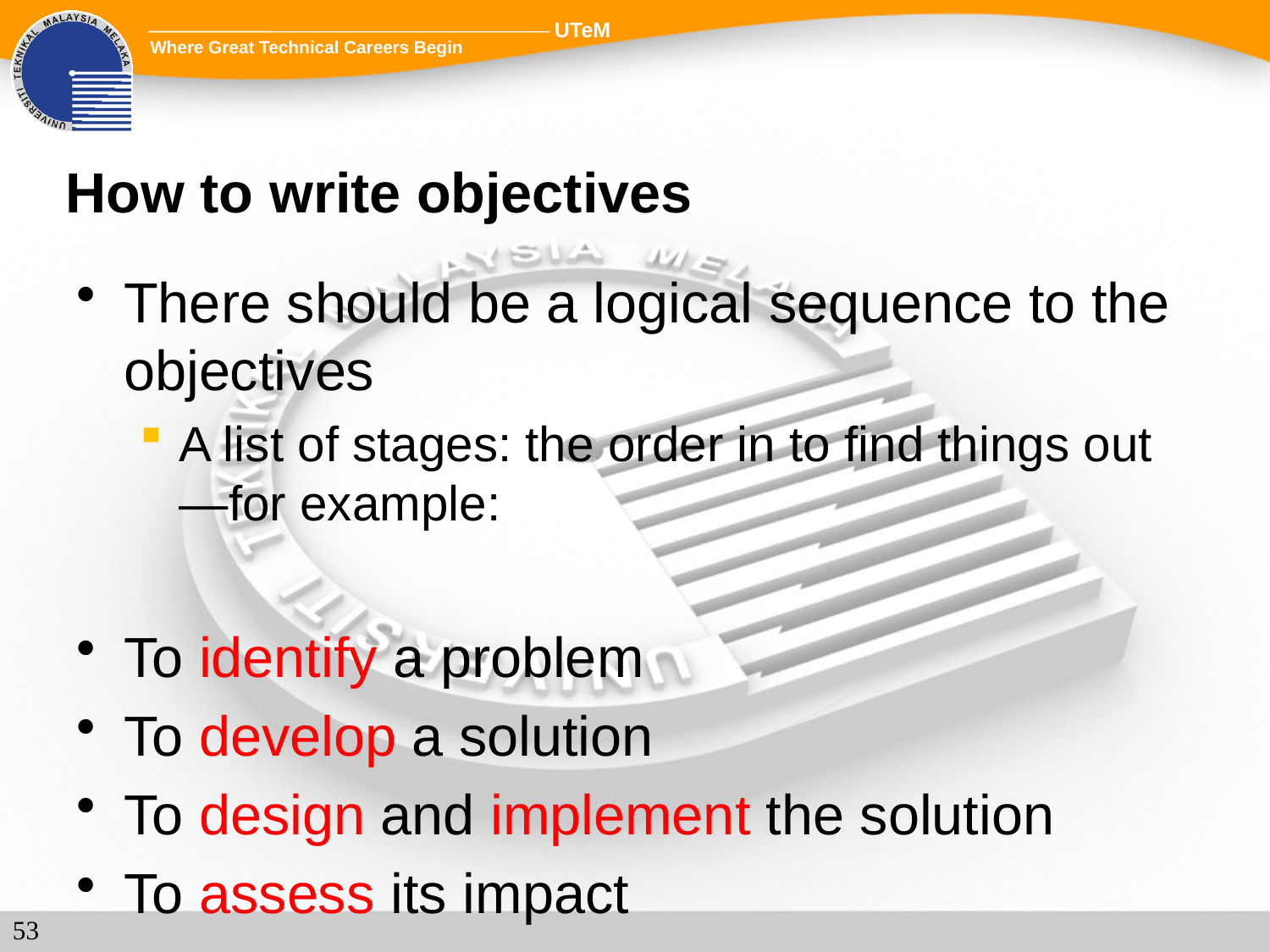

# How to write objectives
There should be a logical sequence to the objectives
A list of stages: the order in to find things out—for example:

To identify a problem
To develop a solution
To design and implement the solution
To assess its impact